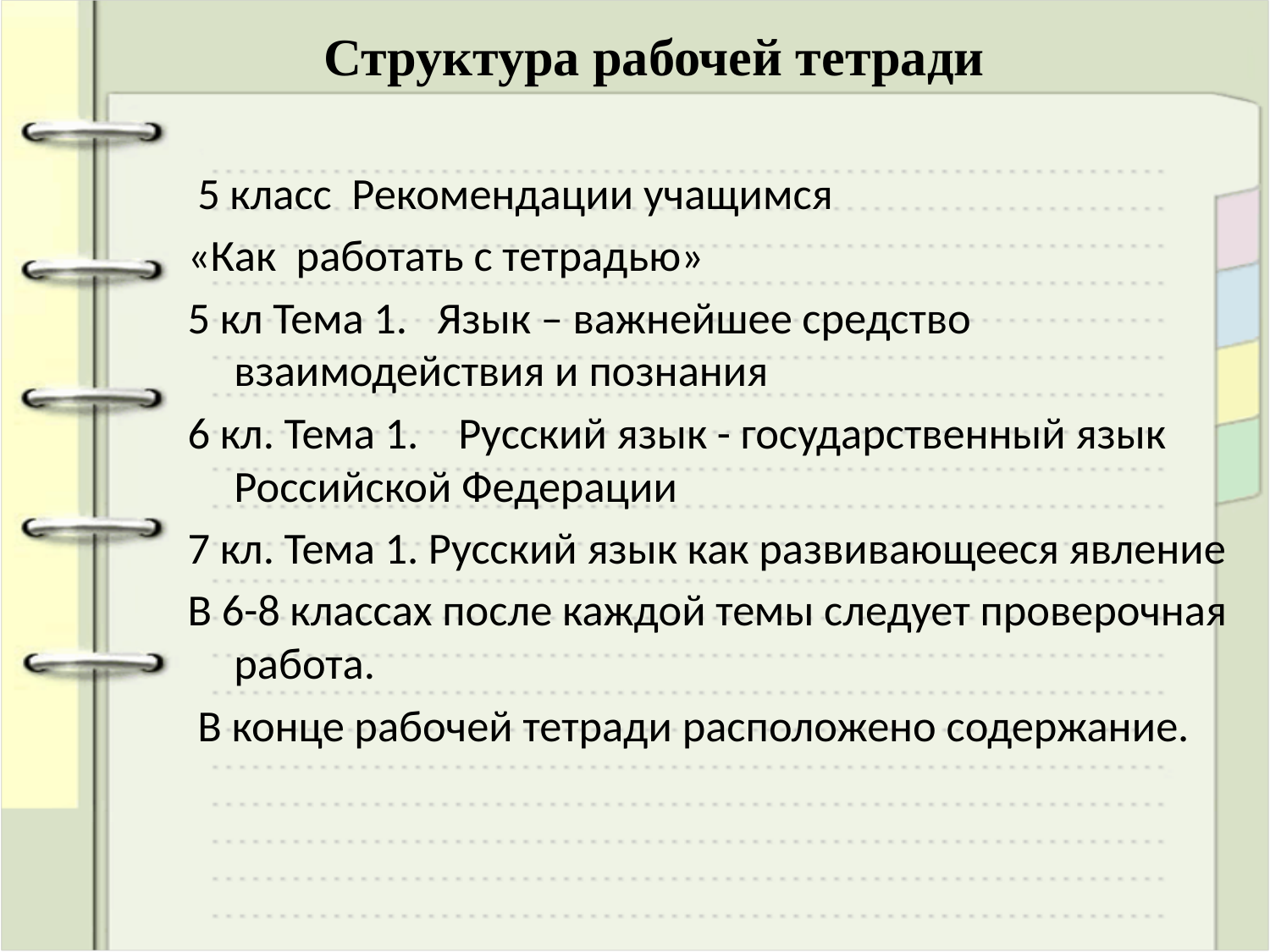

# Структура рабочей тетради
 5 класс  Рекомендации учащимся
«Как  работать с тетрадью»
5 кл Тема 1.   Язык – важнейшее средство взаимодействия и познания
6 кл. Тема 1.    Русский язык - государственный язык Российской Федерации
7 кл. Тема 1. Русский язык как развивающееся явление
В 6-8 классах после каждой темы следует проверочная работа.
 В конце рабочей тетради расположено содержание.